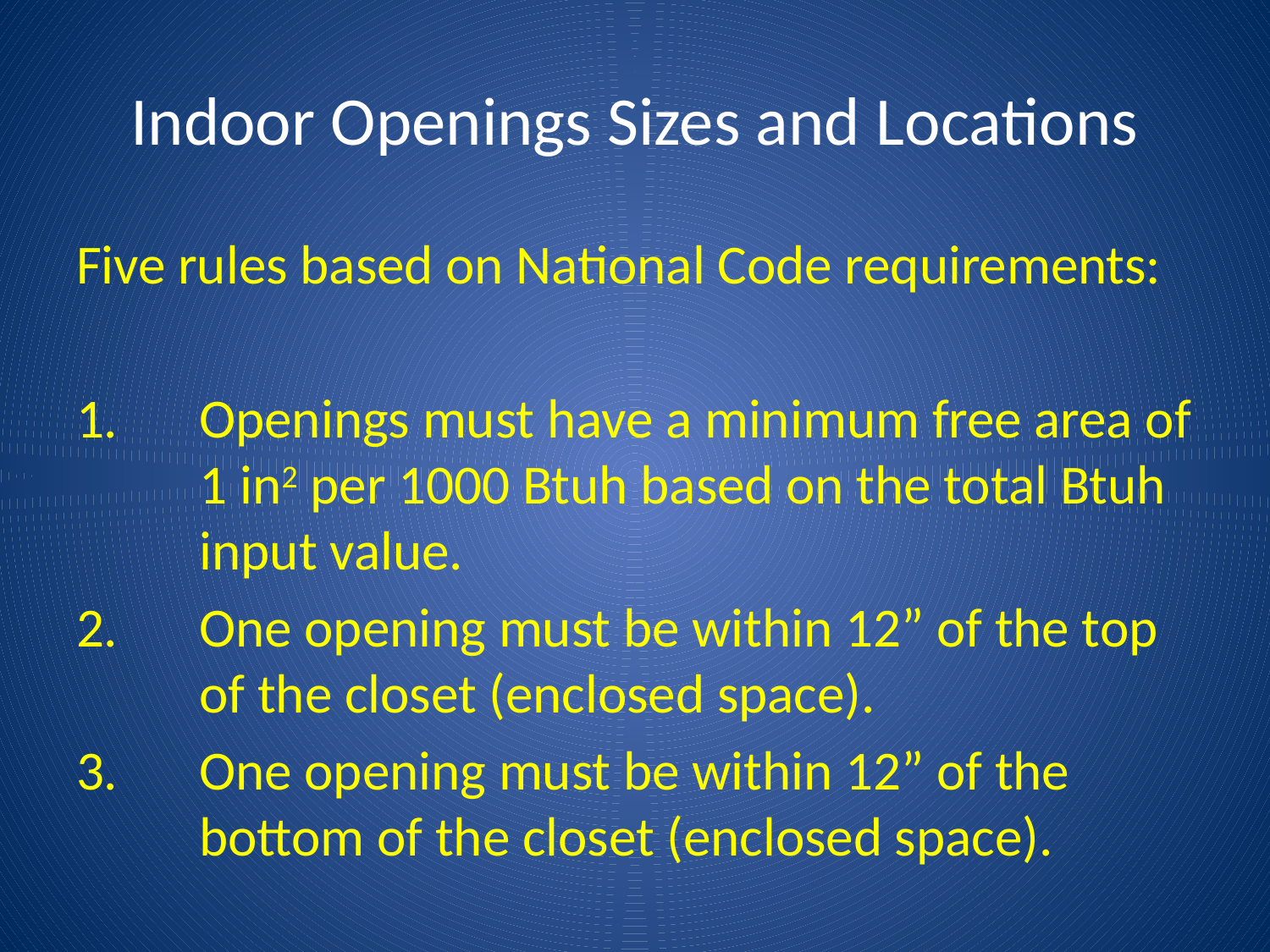

# Indoor Openings Sizes and Locations
Five rules based on National Code requirements:

Openings must have a minimum free area of 1 in2 per 1000 Btuh based on the total Btuh input value.
One opening must be within 12” of the top of the closet (enclosed space).
One opening must be within 12” of the bottom of the closet (enclosed space).